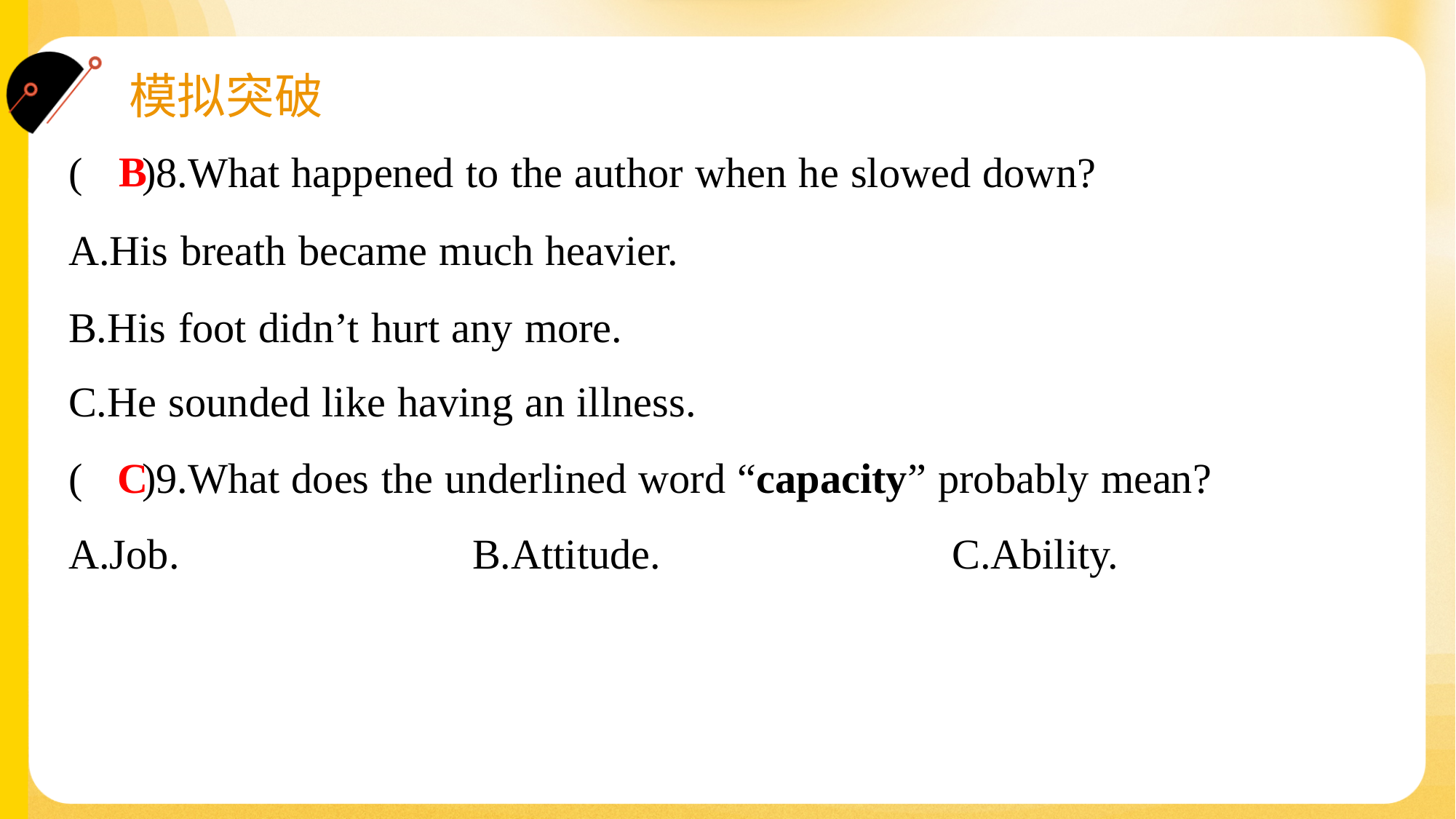

B
(     )8.What happened to the author when he slowed down?
A.His breath became much heavier.
B.His foot didn’t hurt any more.
C.He sounded like having an illness.
C
(     )9.What does the underlined word “capacity” probably mean?
A.Job.	B.Attitude.	C.Ability.